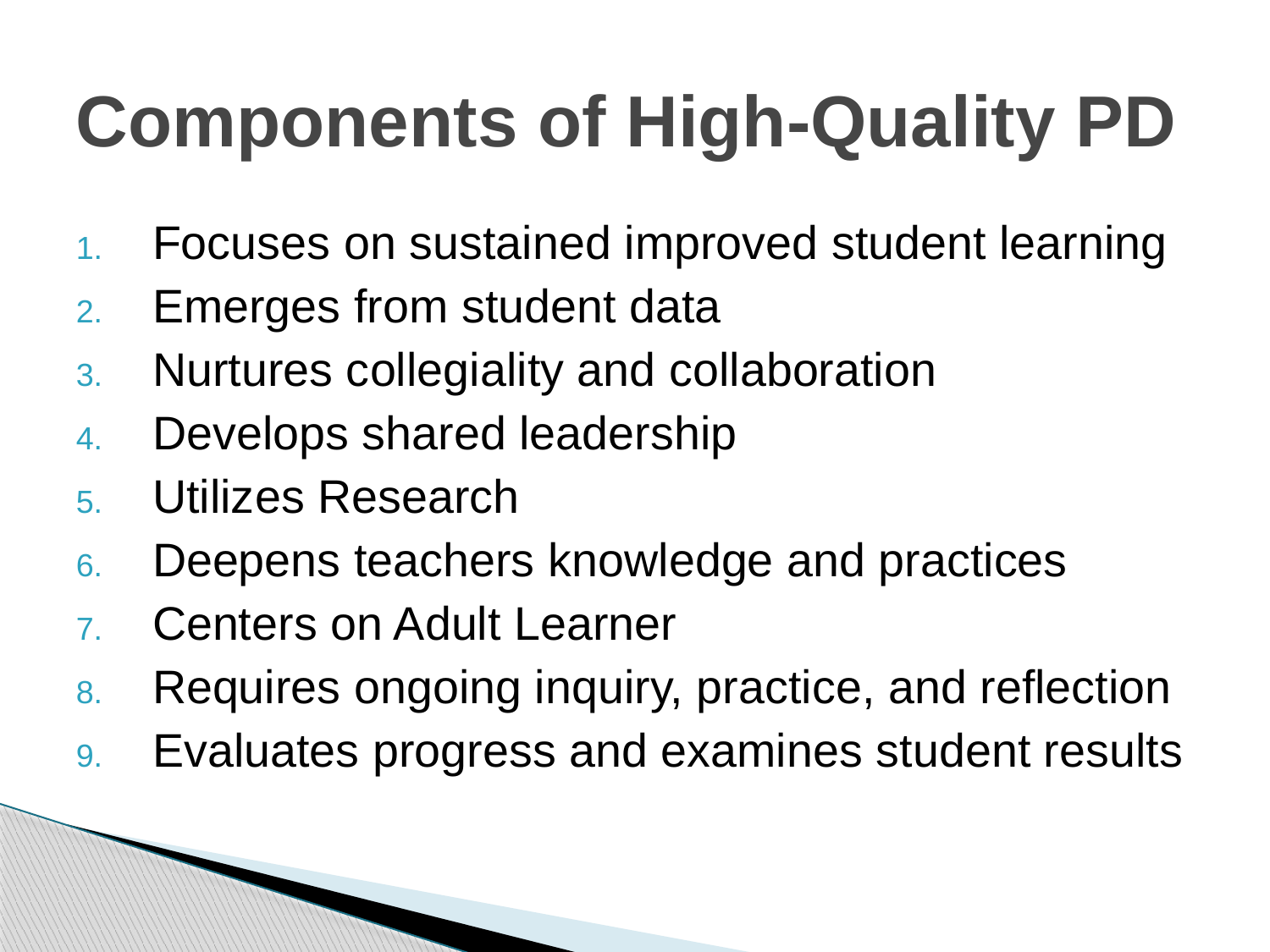

# Components of High-Quality PD
Focuses on sustained improved student learning
Emerges from student data
Nurtures collegiality and collaboration
Develops shared leadership
Utilizes Research
Deepens teachers knowledge and practices
Centers on Adult Learner
Requires ongoing inquiry, practice, and reflection
Evaluates progress and examines student results